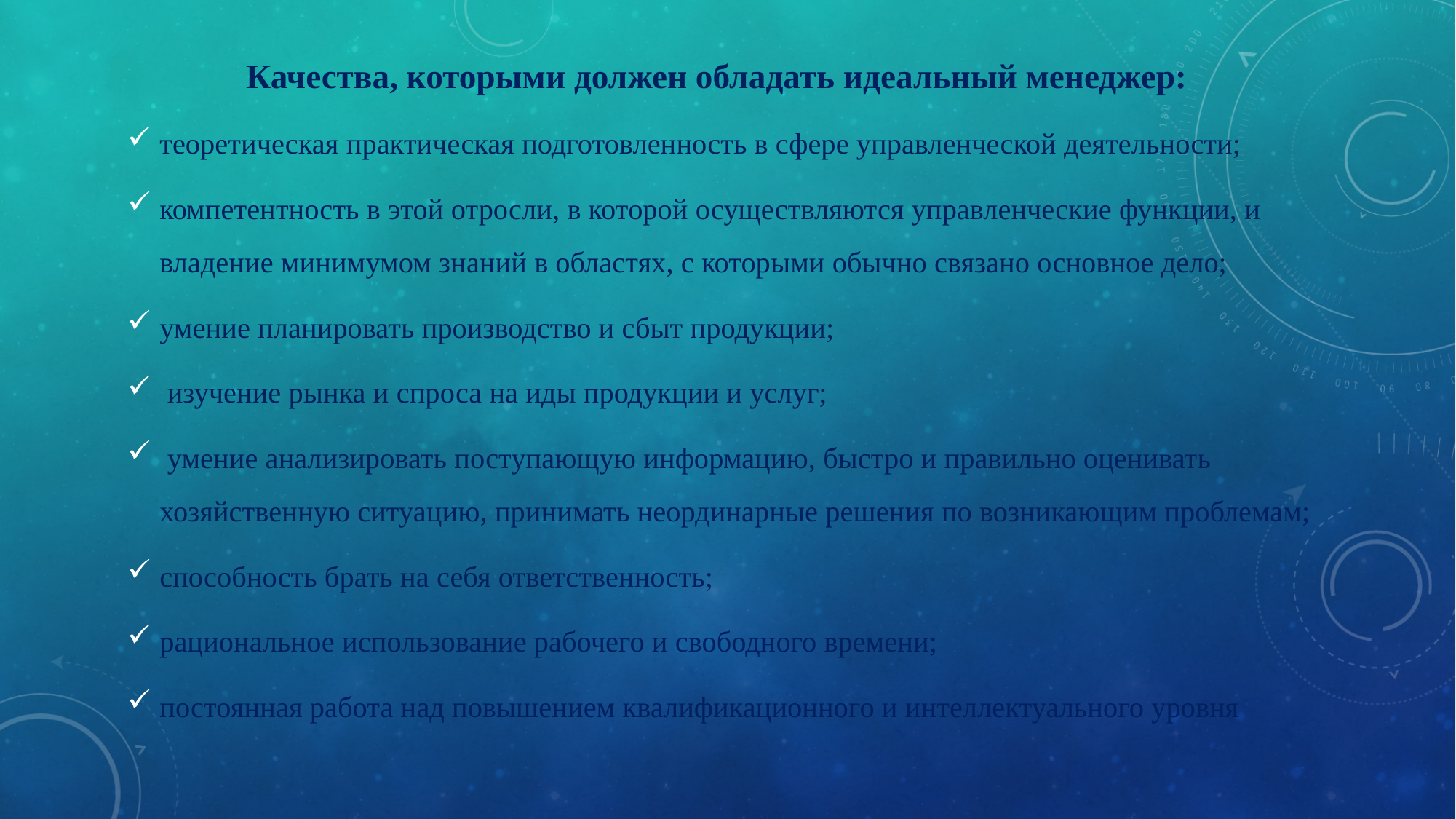

Качества, которыми должен обладать идеальный менеджер:
теоретическая практическая подготовленность в сфере управленческой деятельности;
компетентность в этой отросли, в которой осуществляются управленческие функции, и владение минимумом знаний в областях, с которыми обычно связано основное дело;
умение планировать производство и сбыт продукции;
 изучение рынка и спроса на иды продукции и услуг;
 умение анализировать поступающую информацию, быстро и правильно оценивать хозяйственную ситуацию, принимать неординарные решения по возникающим проблемам;
способность брать на себя ответственность;
рациональное использование рабочего и свободного времени;
постоянная работа над повышением квалификационного и интеллектуального уровня